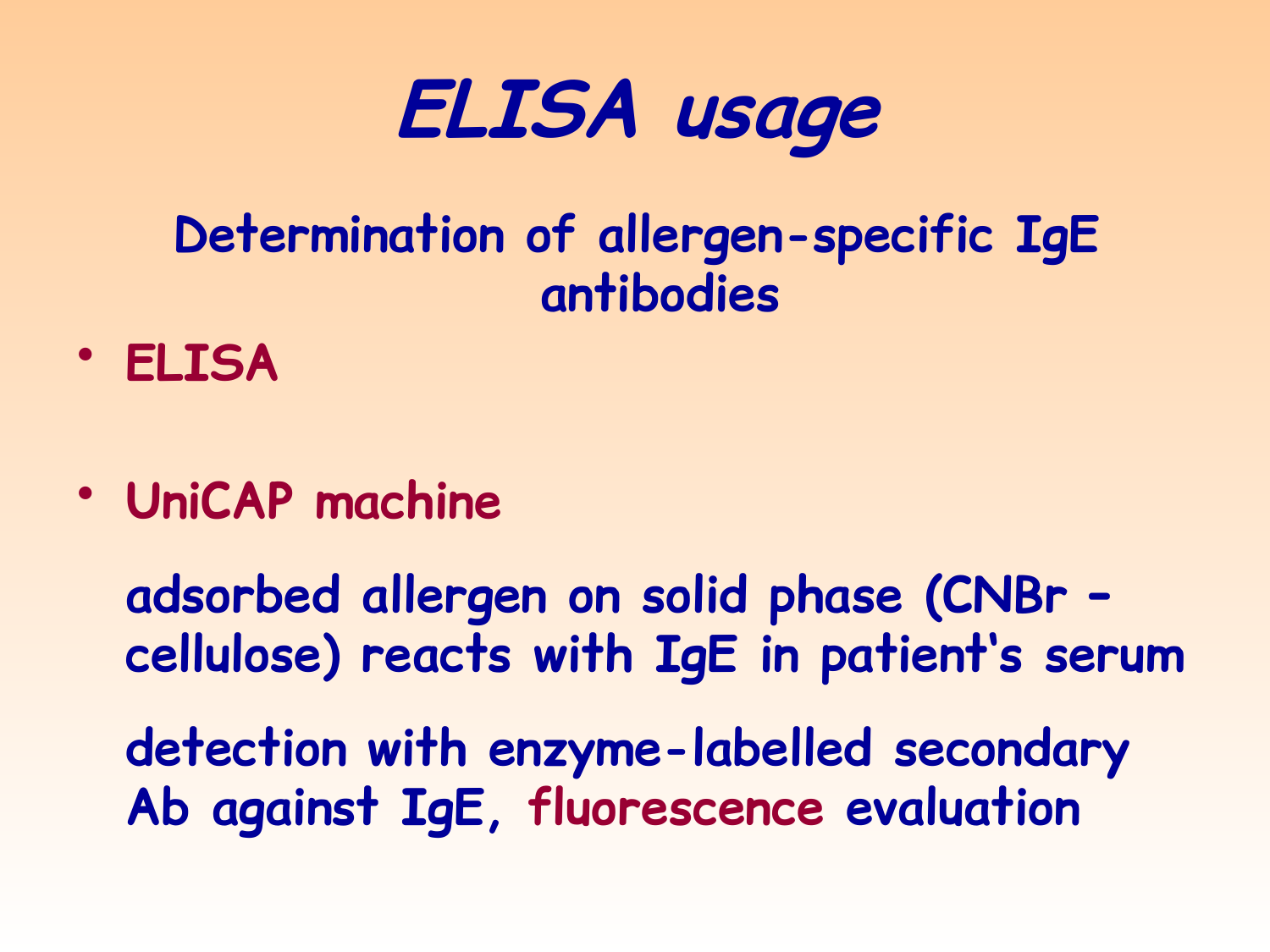

# ELISA usage
Determination of allergen-specific IgE antibodies
ELISA

UniCAP machine

	adsorbed allergen on solid phase (CNBr –cellulose) reacts with IgE in patient‘s serum

	detection with enzyme-labelled secondary Ab against IgE, fluorescence evaluation